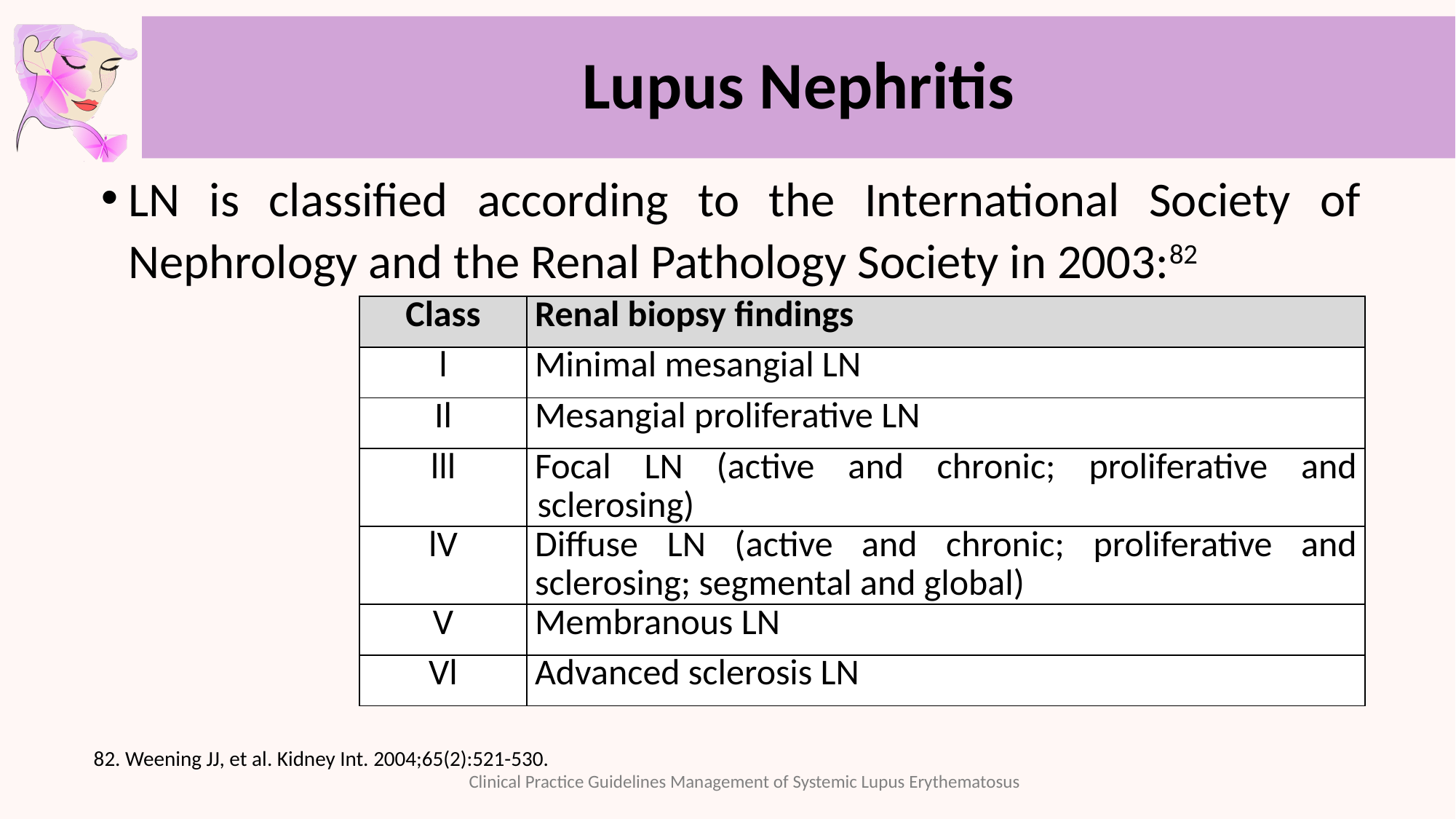

# Lupus Nephritis
LN is classified according to the International Society of Nephrology and the Renal Pathology Society in 2003:82

| Class | Renal biopsy findings |
| --- | --- |
| l | Minimal mesangial LN |
| Il | Mesangial proliferative LN |
| lll | Focal LN (active and chronic; proliferative and sclerosing) |
| lV | Diffuse LN (active and chronic; proliferative and sclerosing; segmental and global) |
| V | Membranous LN |
| Vl | Advanced sclerosis LN |
82. Weening JJ, et al. Kidney Int. 2004;65(2):521-530.